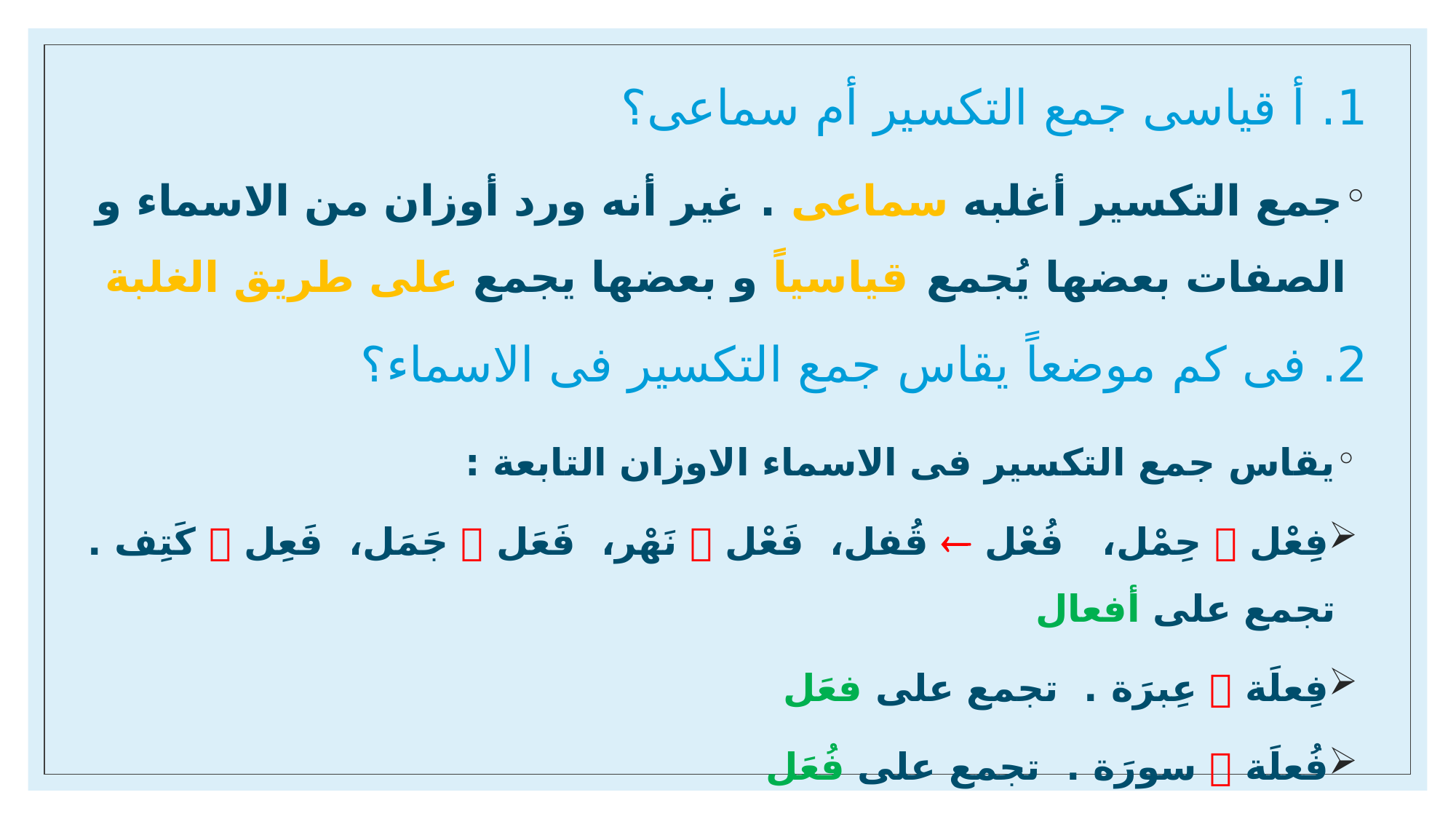

# 1. أ قیاسی جمع التکسیر أم سماعی؟
جمع التکسیر أغلبه سماعی . غیر أنه ورد أوزان من الاسماء و الصفات بعضها یُجمع قیاسیاً و بعضها یجمع علی طریق الغلبة

2. فی کم موضعاً یقاس جمع التکسیر فی الاسماء؟
یقاس جمع التکسیر فی الاسماء الاوزان التابعة :
فِعْل ← حِمْل،   فُعْل ← قُفل،  فَعْل ← نَهْر،  فَعَل ← جَمَل،  فَعِل ← کَتِف .  تجمع علی أفعال
فِعلَة ← عِبرَة .  تجمع علی فعَل
فُعلَة ← سورَة .  تجمع علی فُعَل